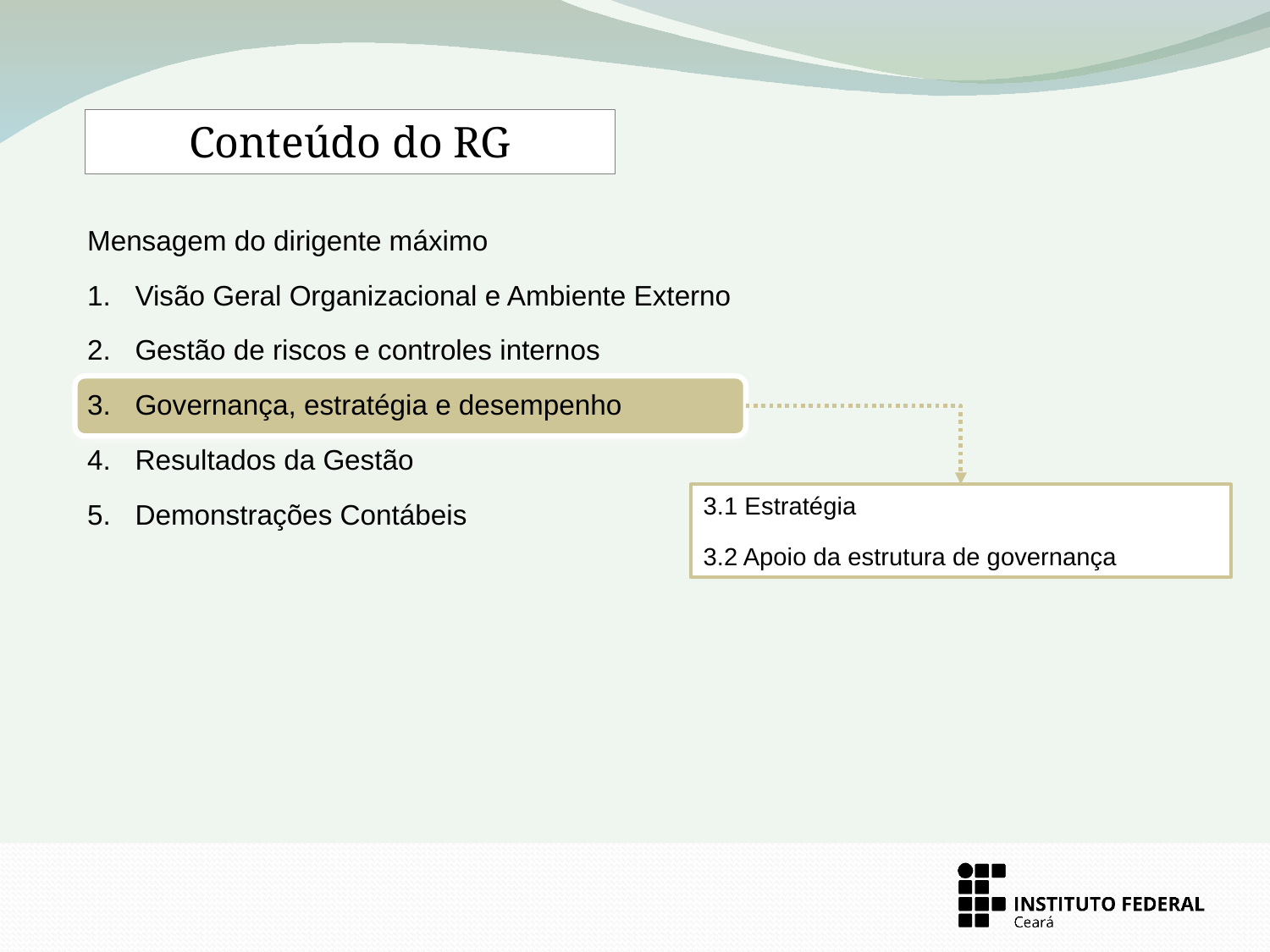

Conteúdo do RG

Mensagem do dirigente máximo
Visão Geral Organizacional e Ambiente Externo
Gestão de riscos e controles internos
Governança, estratégia e desempenho
Resultados da Gestão
Demonstrações Contábeis

3.1 Estratégia
3.2 Apoio da estrutura de governança